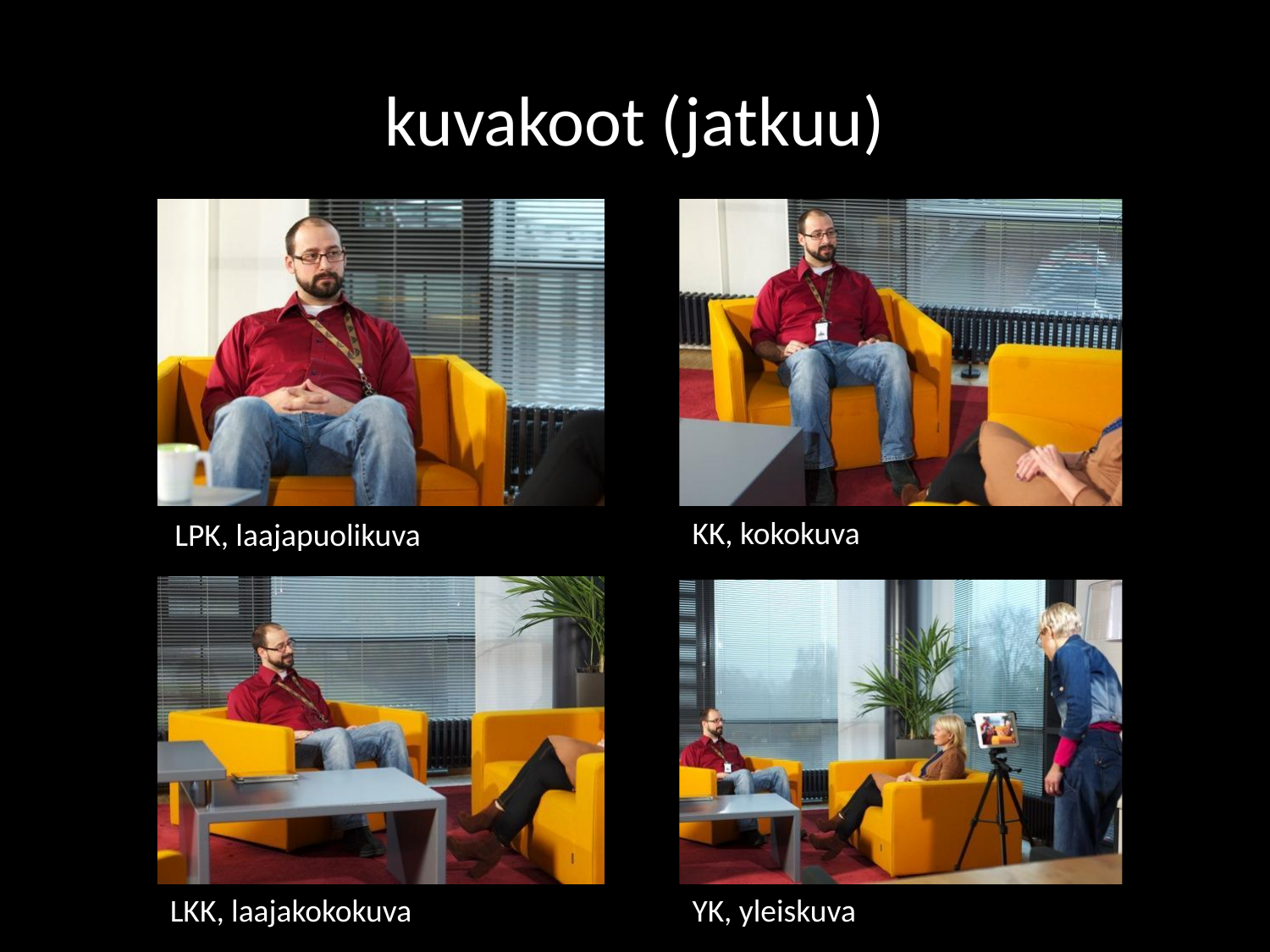

# kuvakoot (jatkuu)

KK, kokokuva
LPK, laajapuolikuva

LKK, laajakokokuva
YK, yleiskuva